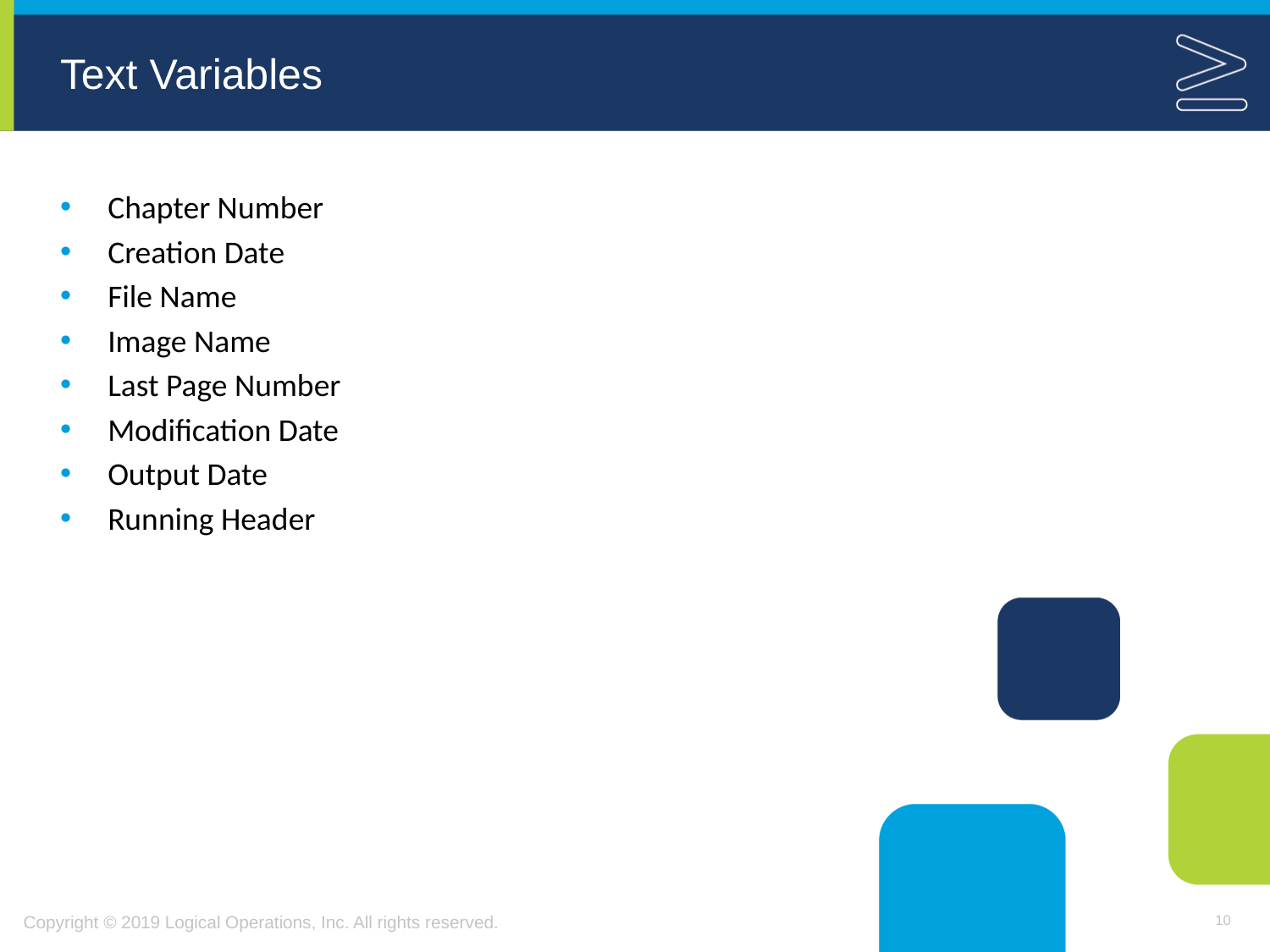

# Text Variables
Chapter Number
Creation Date
File Name
Image Name
Last Page Number
Modification Date
Output Date
Running Header

10